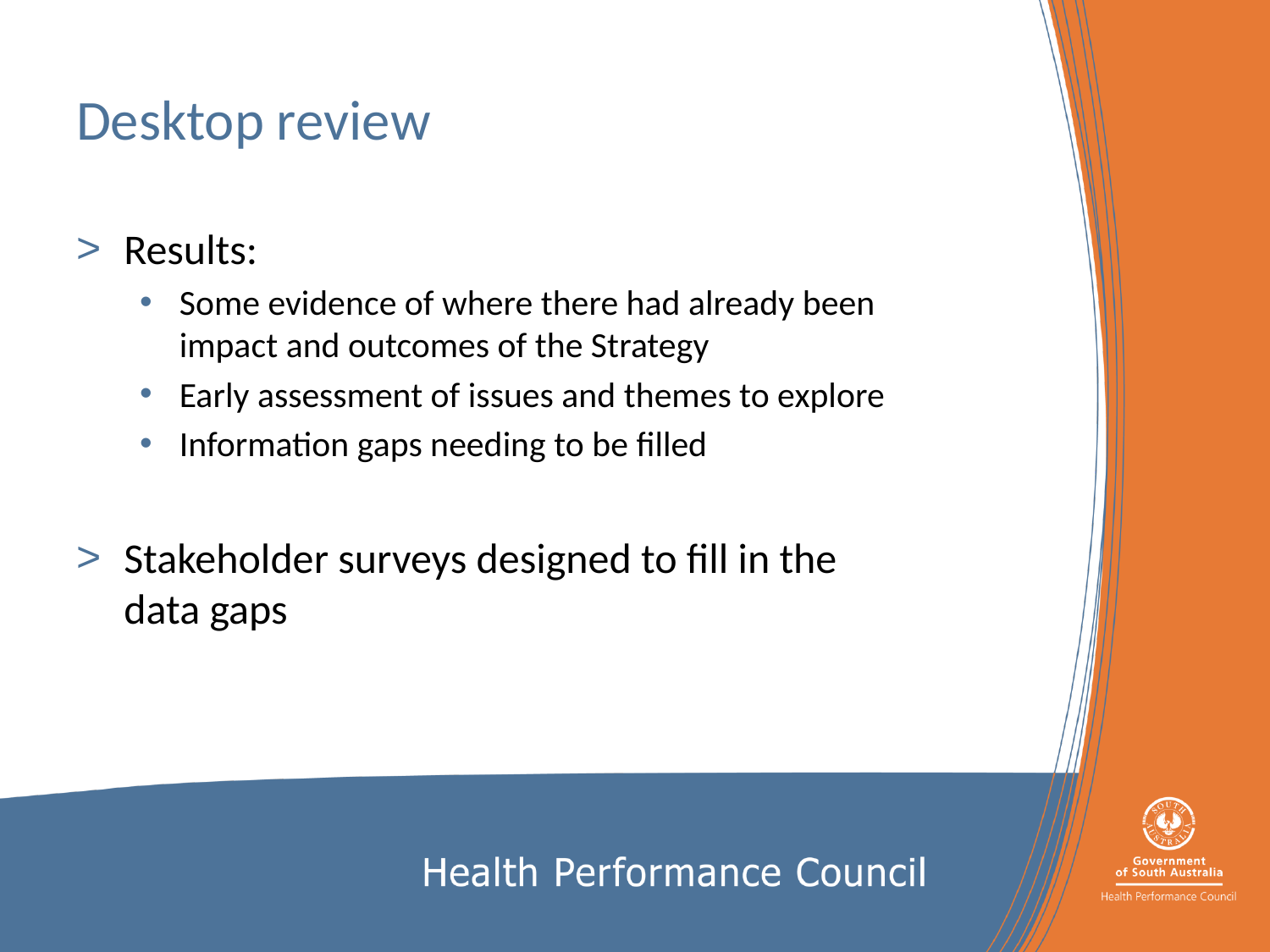

# Desktop review
Results:
Some evidence of where there had already been impact and outcomes of the Strategy
Early assessment of issues and themes to explore
Information gaps needing to be filled

Stakeholder surveys designed to fill in the data gaps